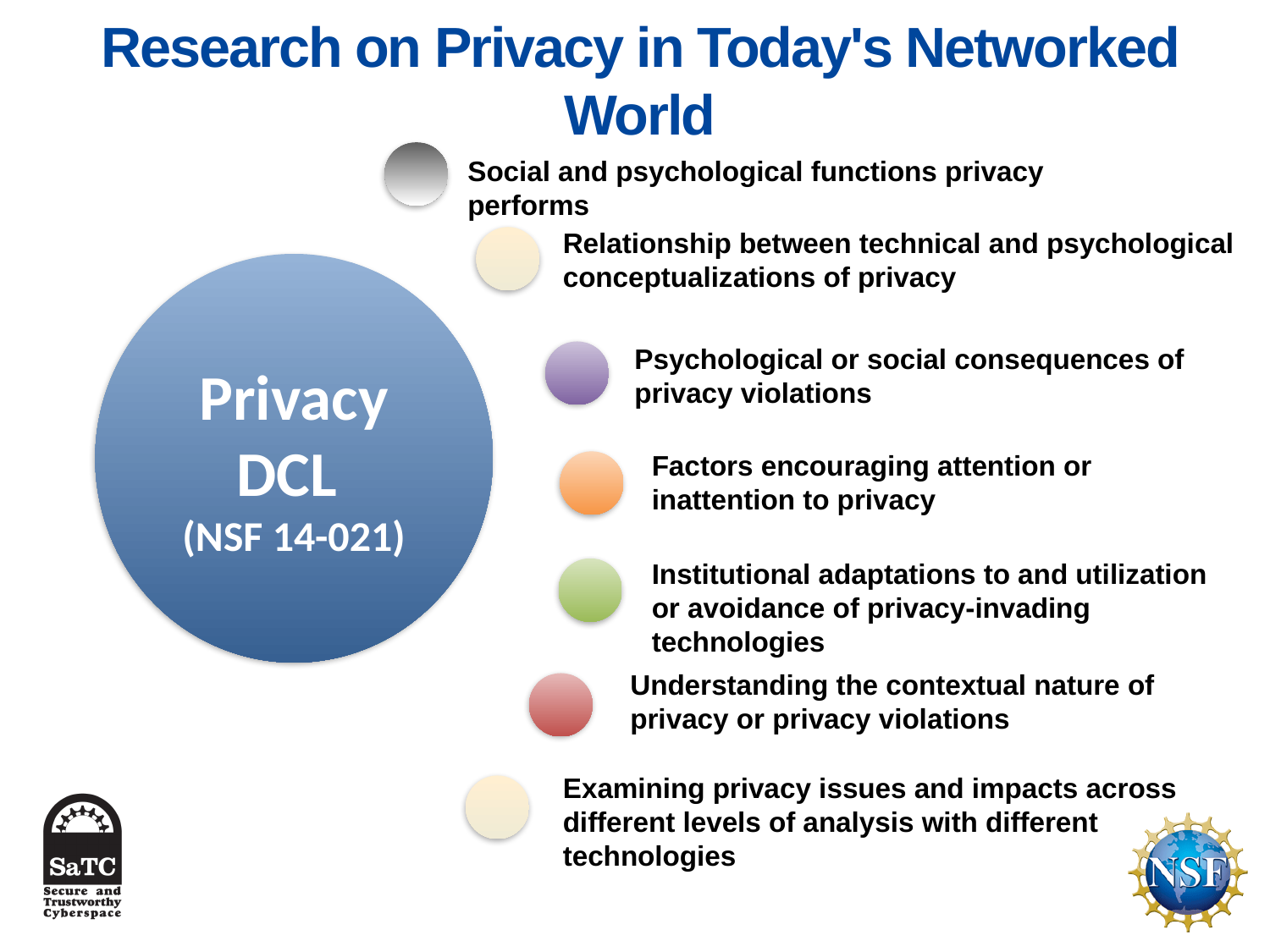

Research on Privacy in Today's Networked World

Social and psychological functions privacy performs
Relationship between technical and psychological conceptualizations of privacy

Privacy DCL
(NSF 14-021)
Psychological or social consequences of privacy violations

Factors encouraging attention or inattention to privacy

Institutional adaptations to and utilization or avoidance of privacy-invading technologies

Understanding the contextual nature of privacy or privacy violations

Examining privacy issues and impacts across different levels of analysis with different technologies